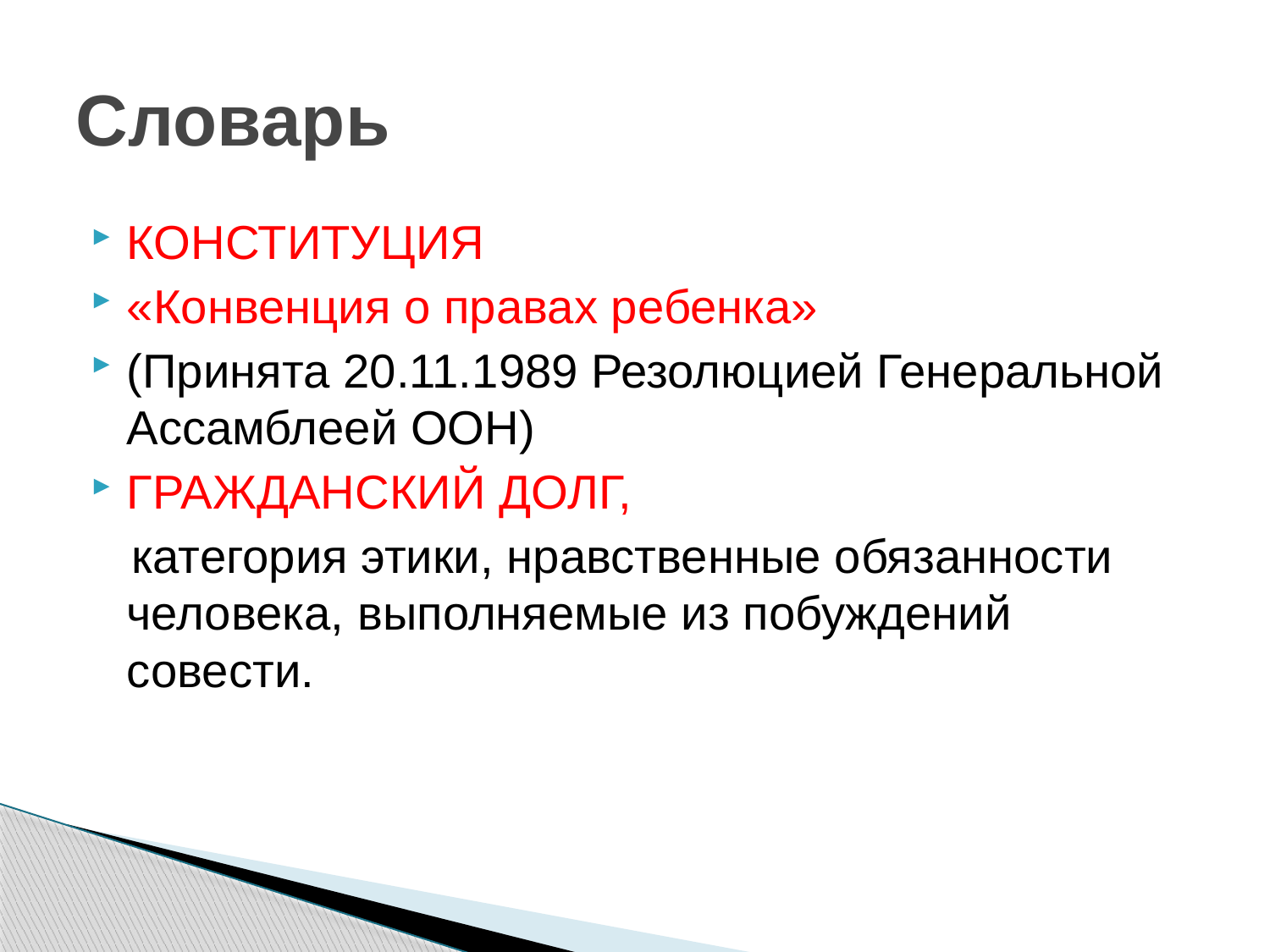

# Словарь
КОНСТИТУЦИЯ
«Конвенция о правах ребенка»
(Принята 20.11.1989 Резолюцией Генеральной Ассамблеей ООН)
ГРАЖДАНСКИЙ ДОЛГ,
   категория этики, нравственные обязанности человека, выполняемые из побуждений совести.